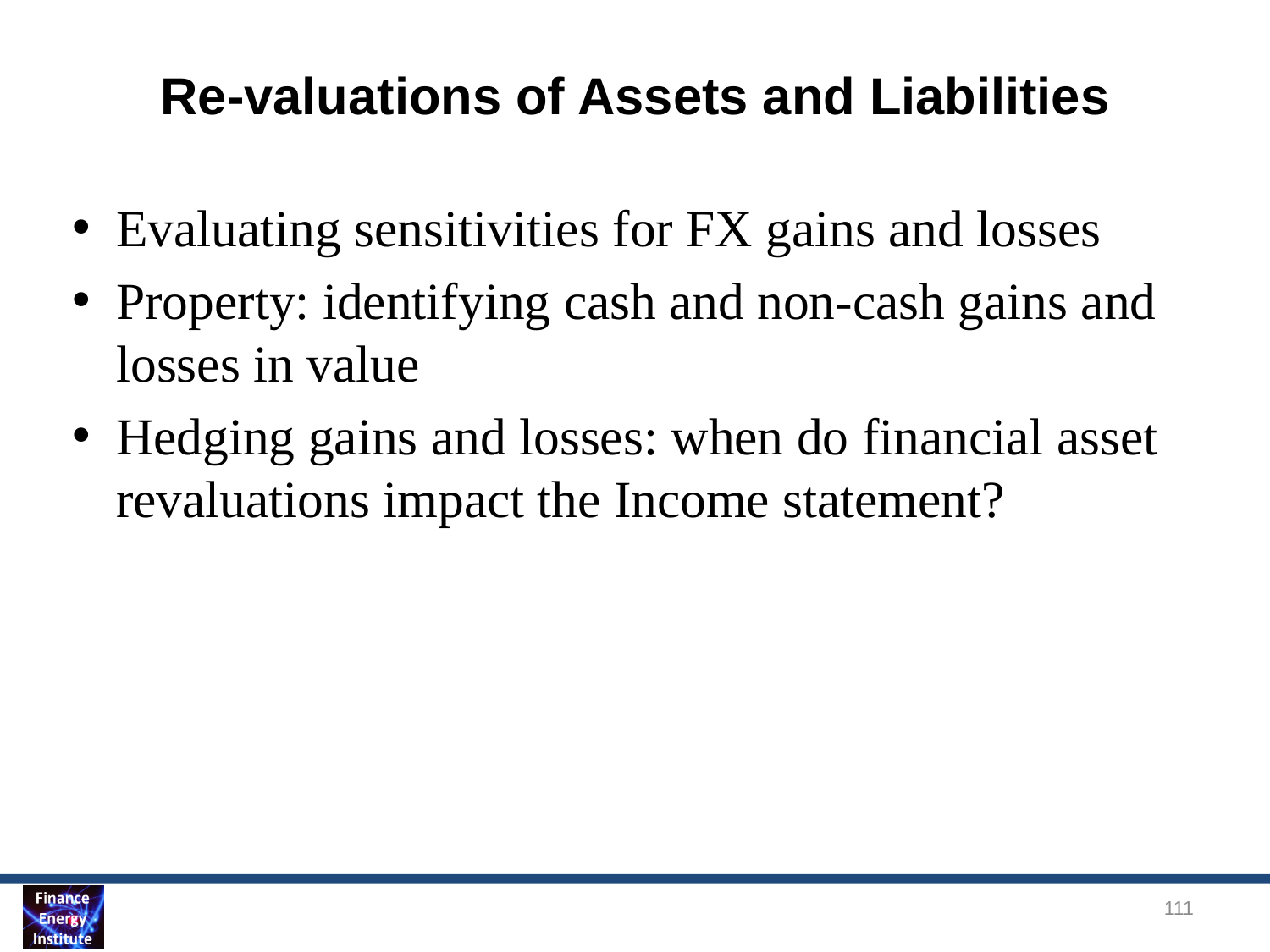

# Re-valuations of Assets and Liabilities
Evaluating sensitivities for FX gains and losses
Property: identifying cash and non-cash gains and losses in value
Hedging gains and losses: when do financial asset revaluations impact the Income statement?

111